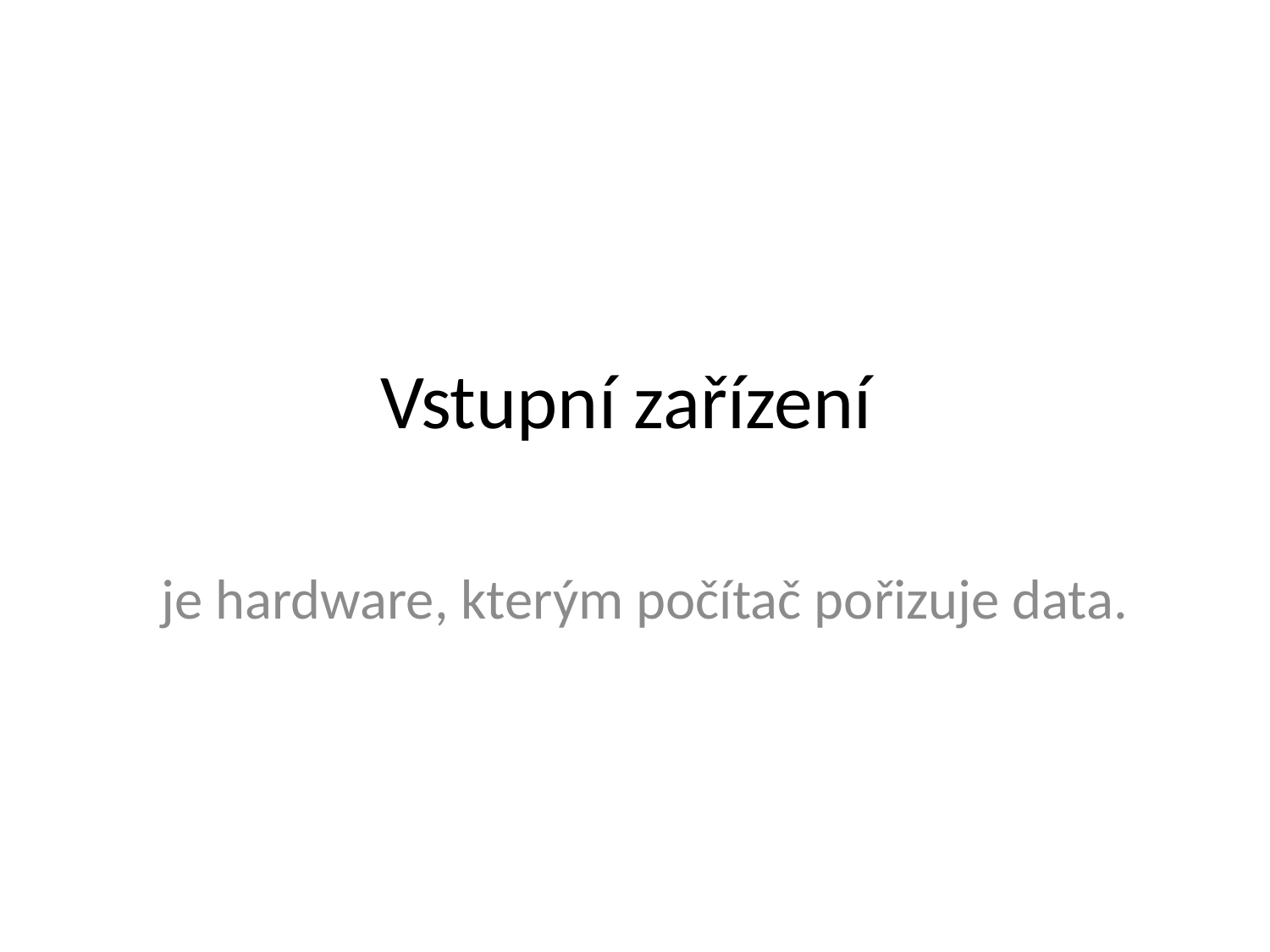

# Vstupní zařízení
je hardware, kterým počítač pořizuje data.